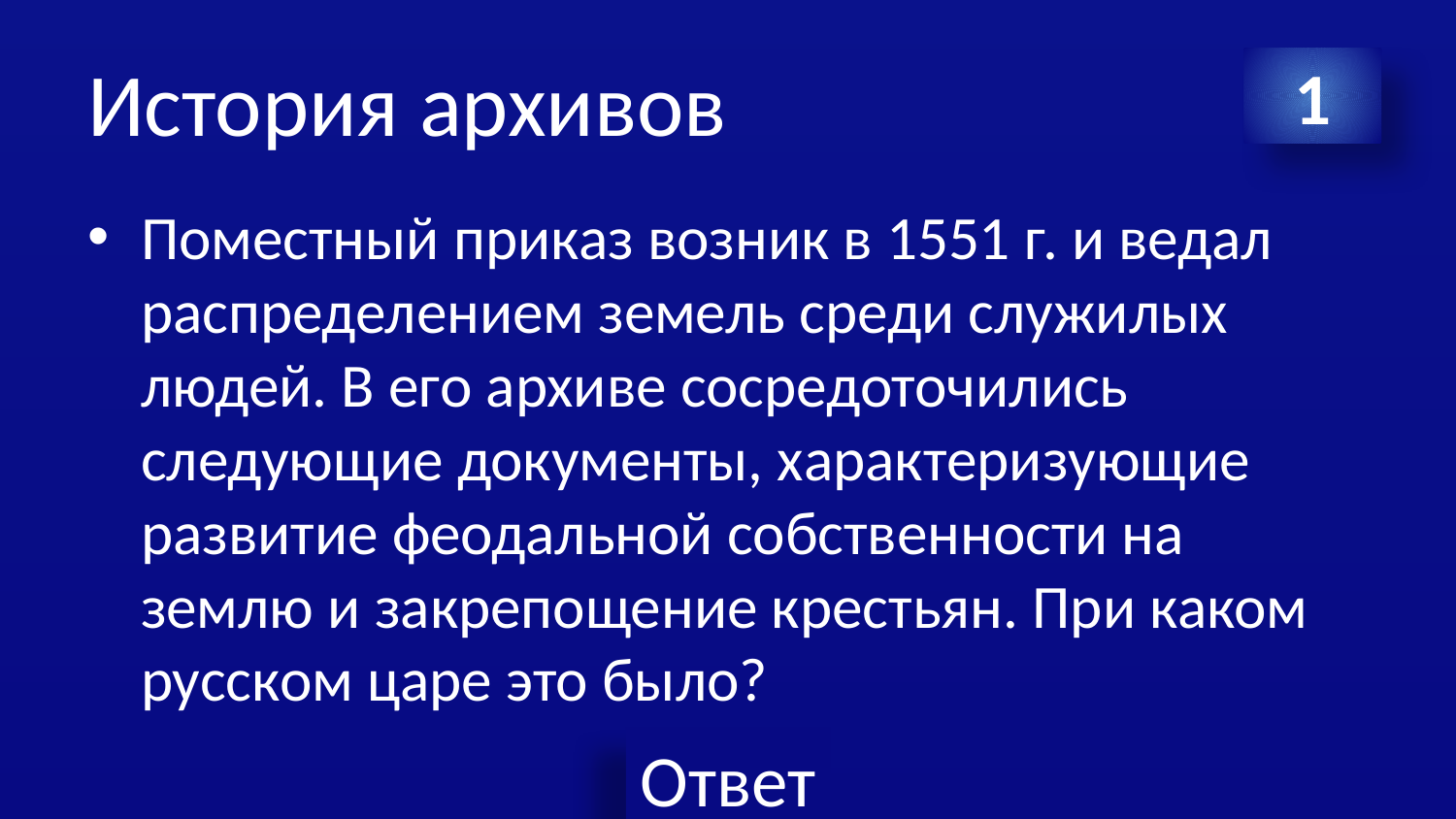

# История архивов
1
Поместный приказ возник в 1551 г. и ведал распределением земель среди служилых людей. В его архиве сосредоточились следующие документы, характеризующие развитие феодальной собственности на землю и закрепощение крестьян. При каком русском царе это было?